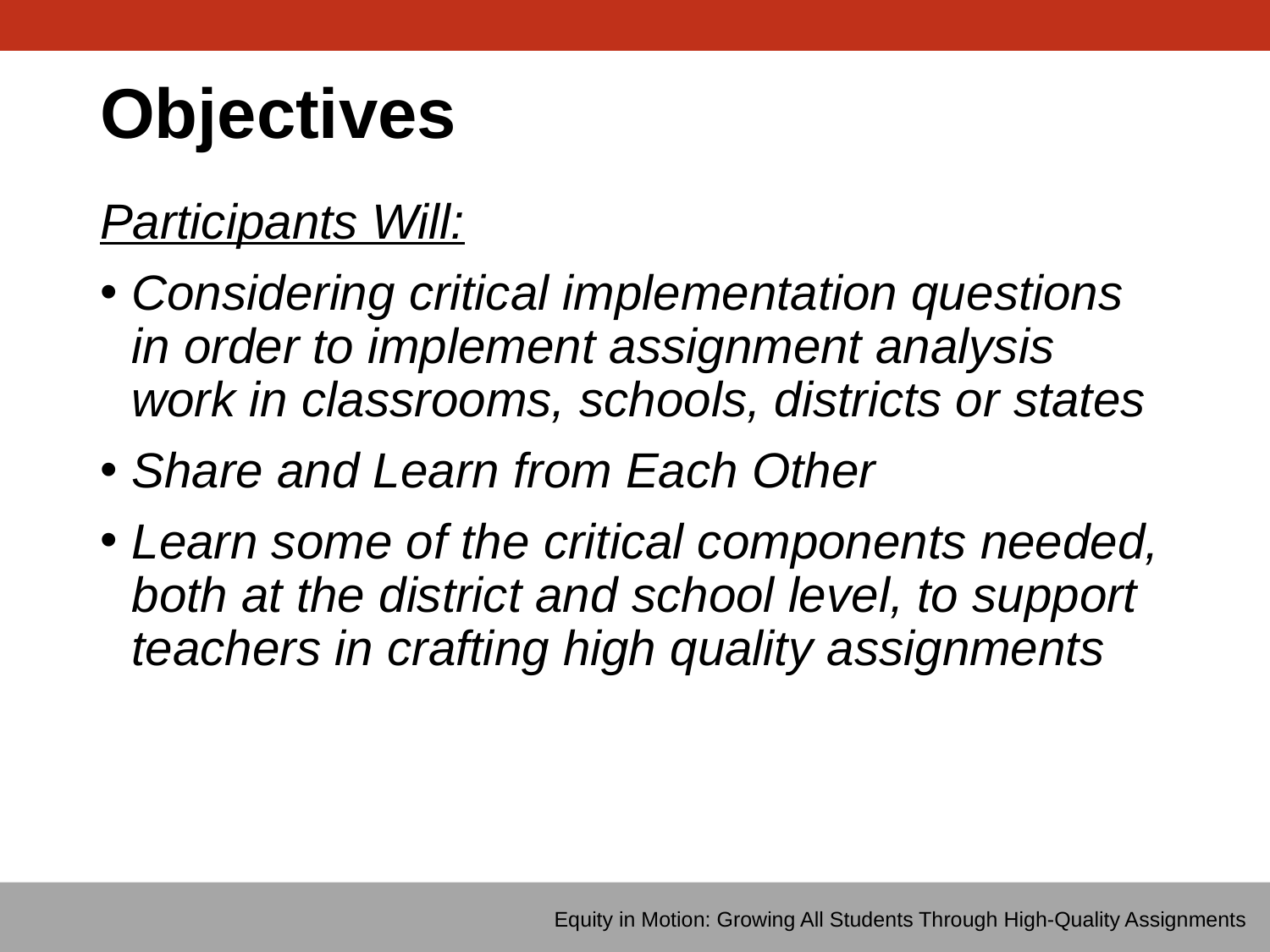

# Objectives
Participants Will:
Considering critical implementation questions in order to implement assignment analysis work in classrooms, schools, districts or states
Share and Learn from Each Other
Learn some of the critical components needed, both at the district and school level, to support teachers in crafting high quality assignments